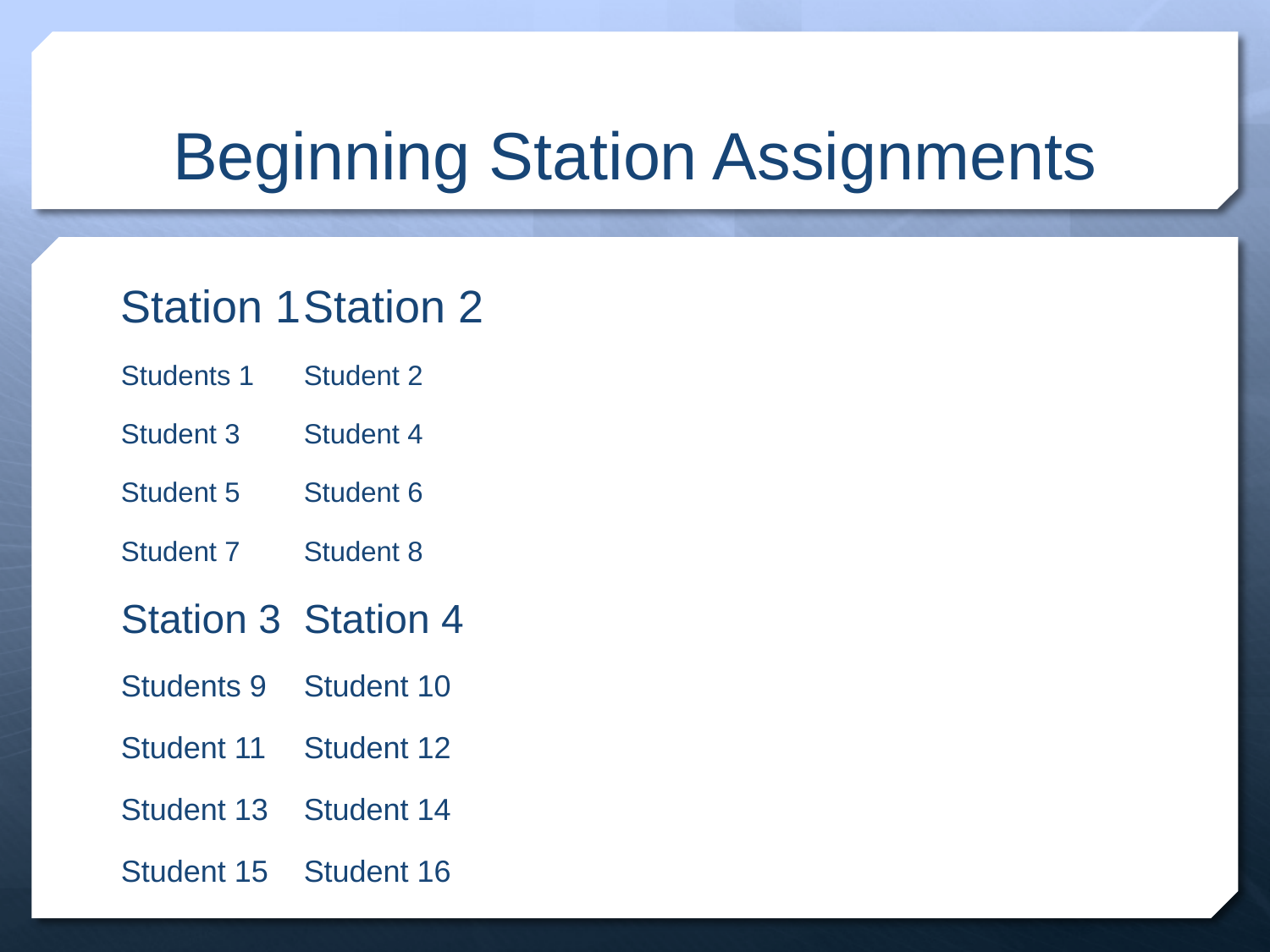

# Beginning Station Assignments
Station 1					Station 2
Students 1						Student 2
Student 3						Student 4
Student 5						Student 6
Student 7						Student 8
Station 3					Station 4
Students 9					Student 10
Student 11					Student 12
Student 13					Student 14
Student 15					Student 16